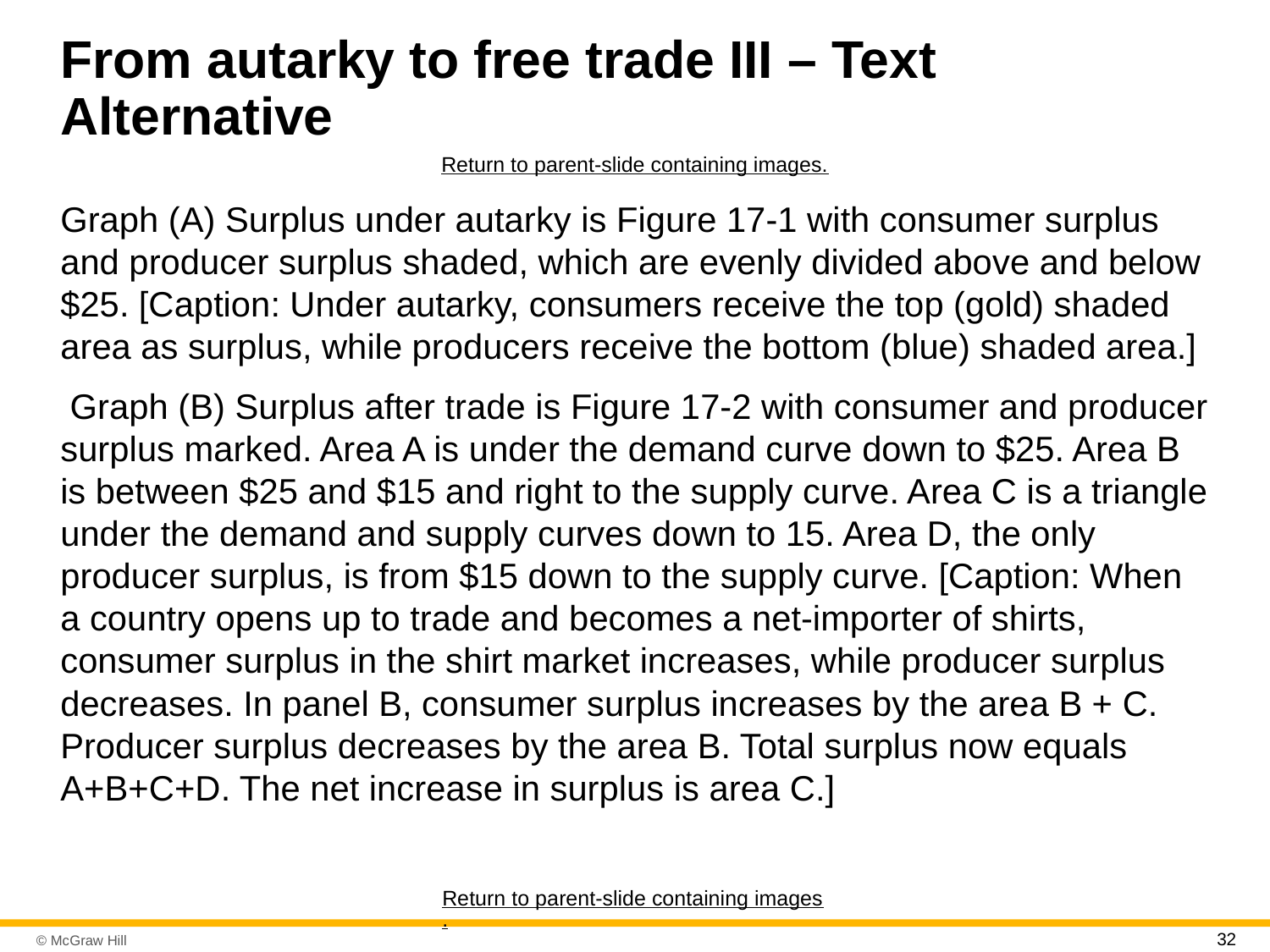

# From autarky to free trade III – Text Alternative
Return to parent-slide containing images.
Graph (A) Surplus under autarky is Figure 17-1 with consumer surplus and producer surplus shaded, which are evenly divided above and below $25. [Caption: Under autarky, consumers receive the top (gold) shaded area as surplus, while producers receive the bottom (blue) shaded area.]
 Graph (B) Surplus after trade is Figure 17-2 with consumer and producer surplus marked. Area A is under the demand curve down to $25. Area B is between $25 and $15 and right to the supply curve. Area C is a triangle under the demand and supply curves down to 15. Area D, the only producer surplus, is from $15 down to the supply curve. [Caption: When a country opens up to trade and becomes a net-importer of shirts, consumer surplus in the shirt market increases, while producer surplus decreases. In panel B, consumer surplus increases by the area B + C. Producer surplus decreases by the area B. Total surplus now equals A+B+C+D. The net increase in surplus is area C.]
Return to parent-slide containing images.